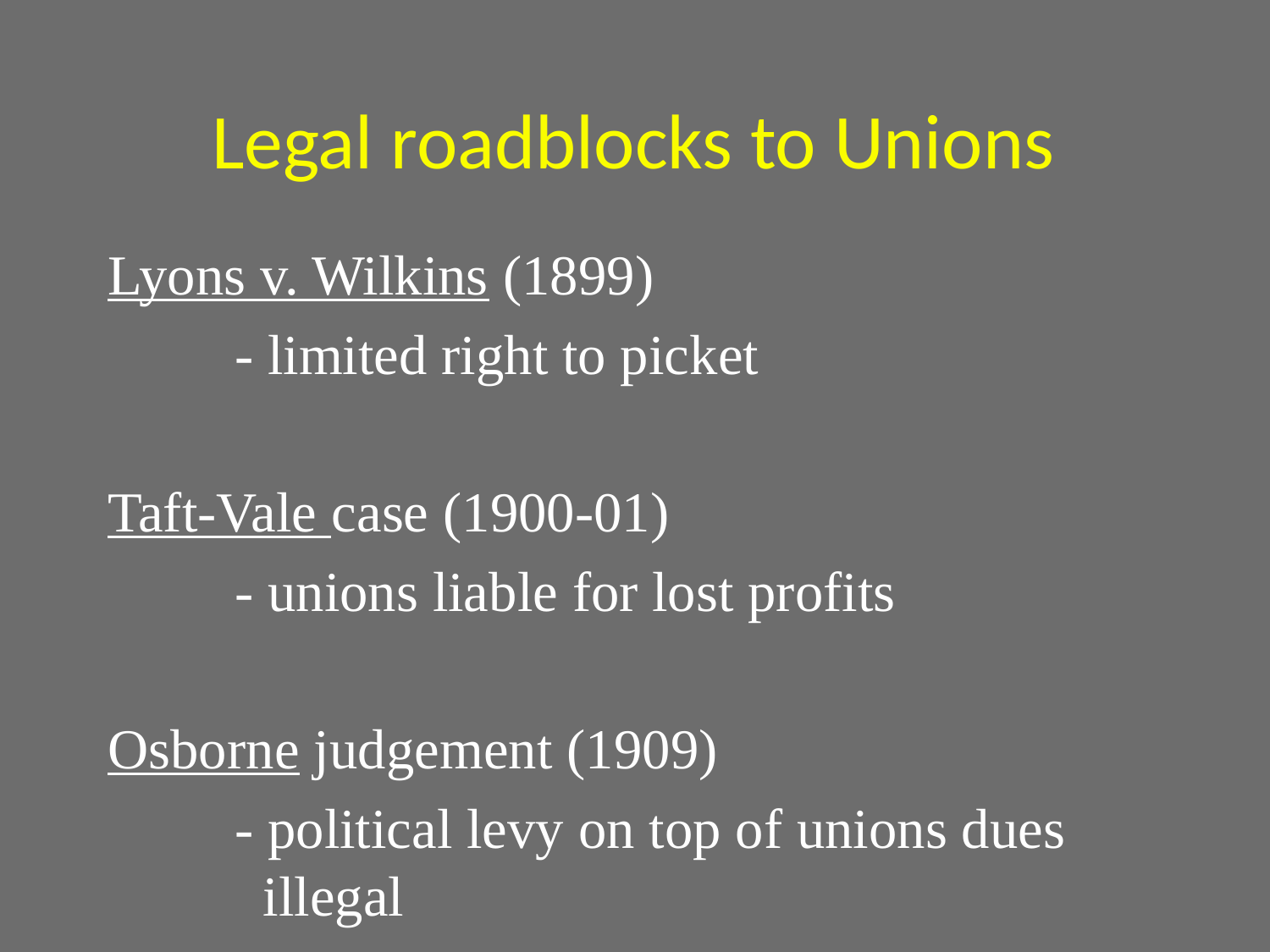

# Legal roadblocks to Unions
Lyons v. Wilkins (1899)
	- limited right to picket

Taft-Vale case (1900-01)
	- unions liable for lost profits

Osborne judgement (1909)
	- political levy on top of unions dues      	  illegal